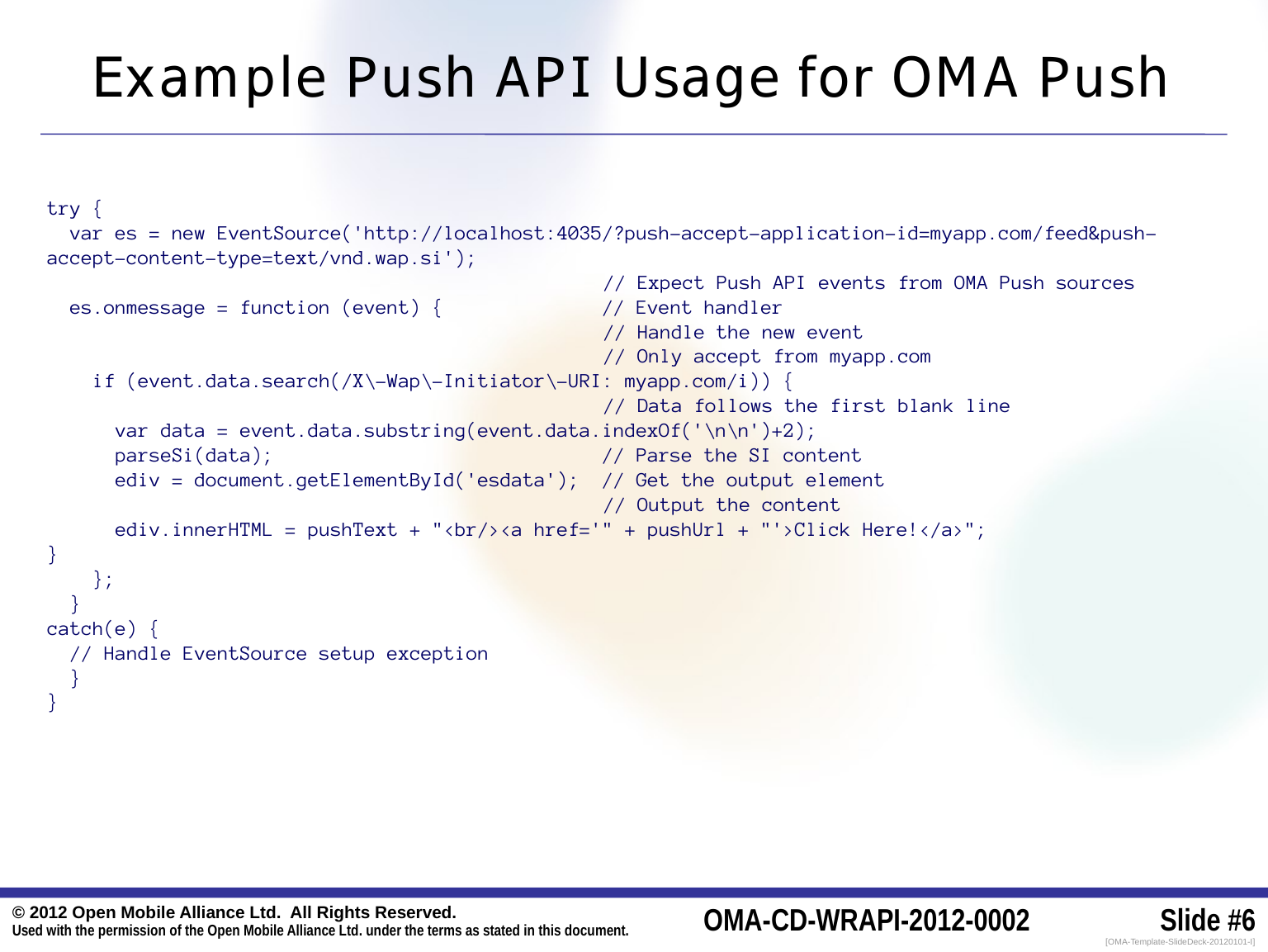

# Example Push API Usage for OMA Push

try {
  var es = new EventSource('http://localhost:4035/?push-accept-application-id=myapp.com/feed&push-accept-content-type=text/vnd.wap.si');
                                                 // Expect Push API events from OMA Push sources
  es.onmessage = function (event) {              // Event handler
                                                 // Handle the new event
                                                 // Only accept from myapp.com
    if (event.data.search(/X\-Wap\-Initiator\-URI: myapp.com/i)) {
                                                 // Data follows the first blank line
      var data = event.data.substring(event.data.indexOf('\n\n')+2);
      parseSi(data);                             // Parse the SI content
      ediv = document.getElementById('esdata');  // Get the output element
                                                 // Output the content
      ediv.innerHTML = pushText + "<br/><a href='" + pushUrl + "'>Click Here!</a>";
}
    };
  }
catch(e) {
  // Handle EventSource setup exception
  }
}